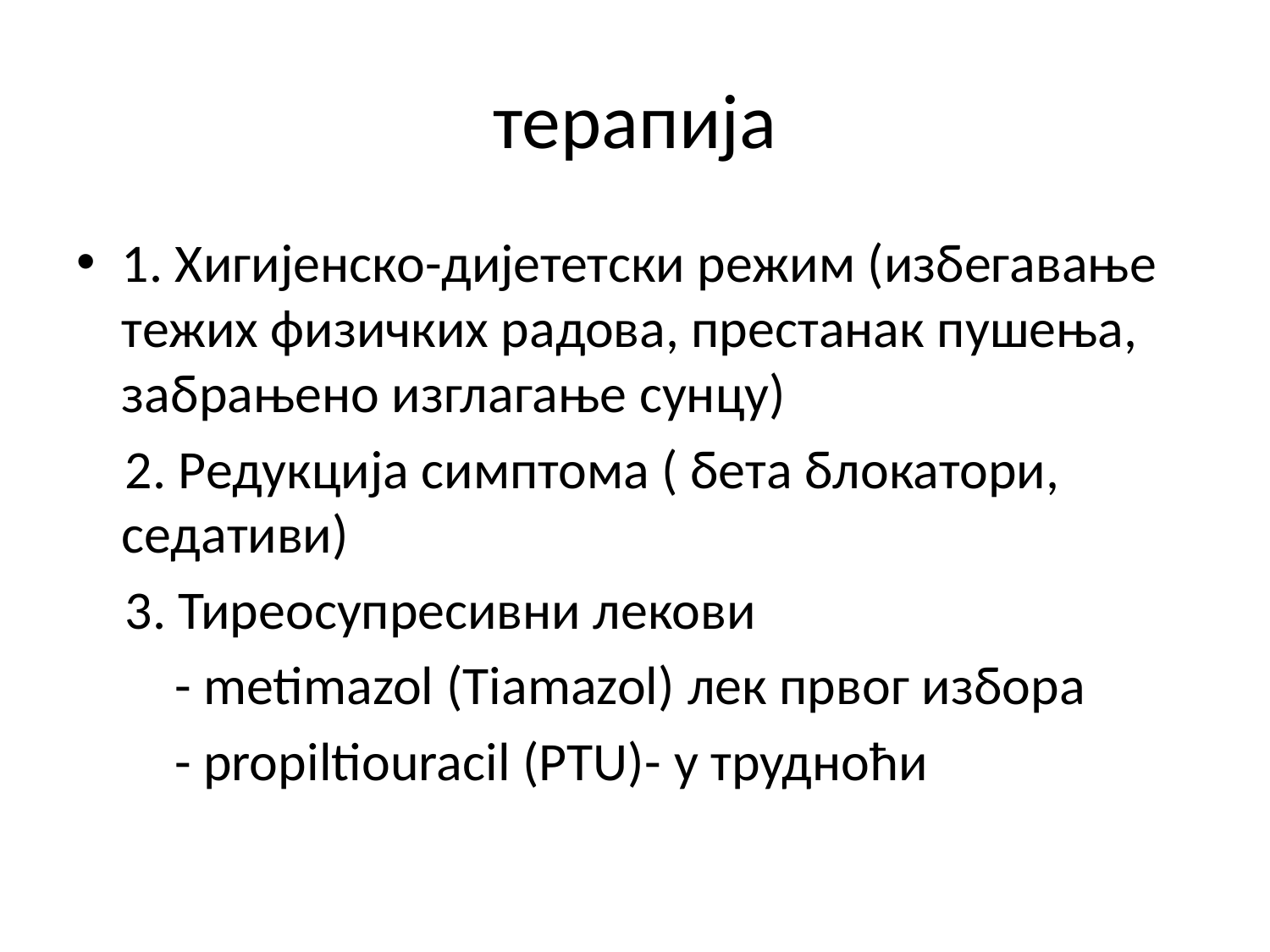

# терапија
1. Хигијенско-дијететски режим (избегавање тежих физичких радова, престанак пушења, забрањено изглагање сунцу)
    2. Редукција симптома ( бета блокатори, седативи)
    3. Тиреосупресивни лекови
        - metimazol (Tiamazol) лек првог избора
        - propiltiouracil (PTU)- у трудноћи